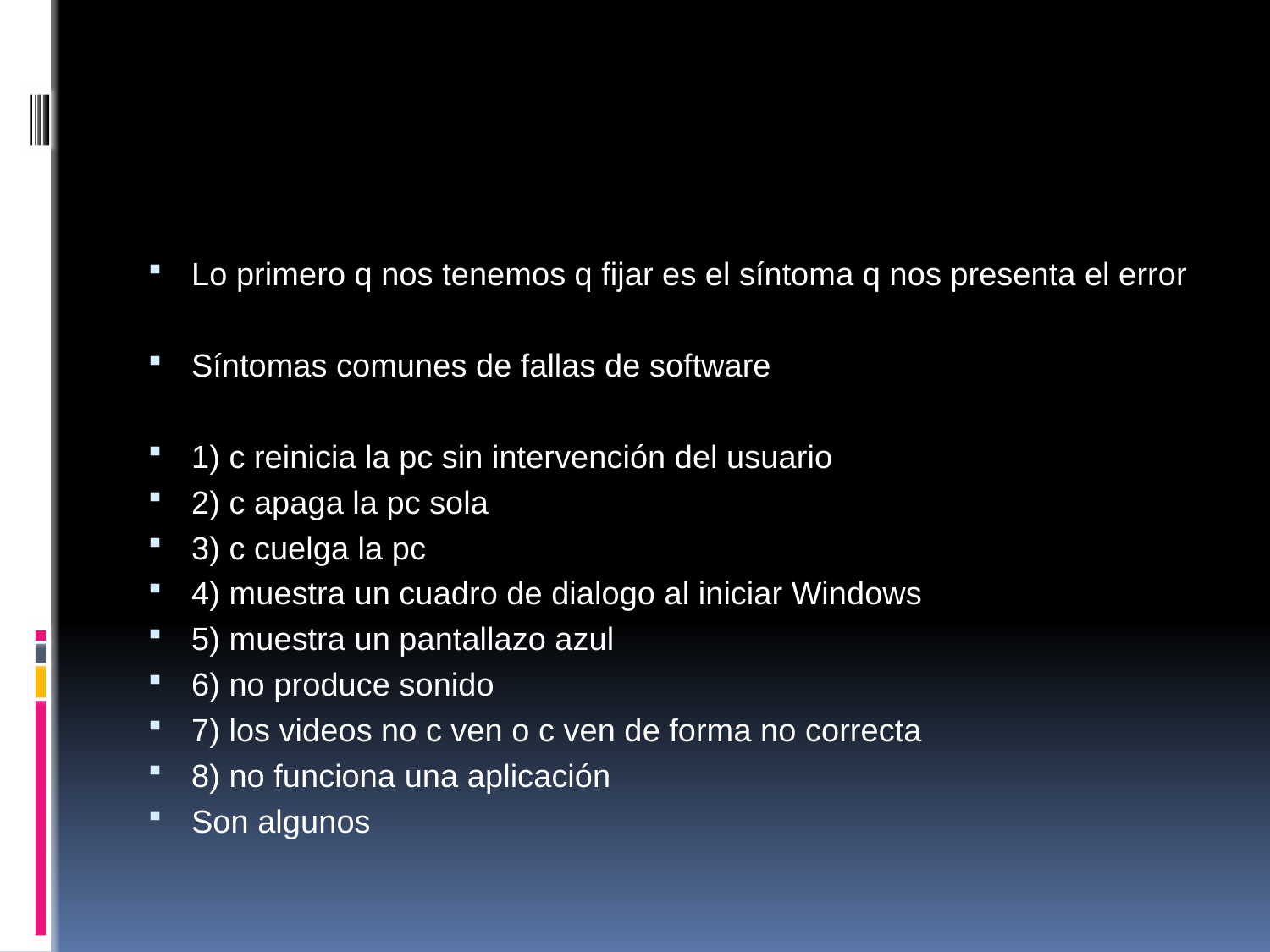

Lo primero q nos tenemos q fijar es el síntoma q nos presenta el error

Síntomas comunes de fallas de software

1) c reinicia la pc sin intervención del usuario
2) c apaga la pc sola
3) c cuelga la pc
4) muestra un cuadro de dialogo al iniciar Windows
5) muestra un pantallazo azul
6) no produce sonido
7) los videos no c ven o c ven de forma no correcta
8) no funciona una aplicación
Son algunos